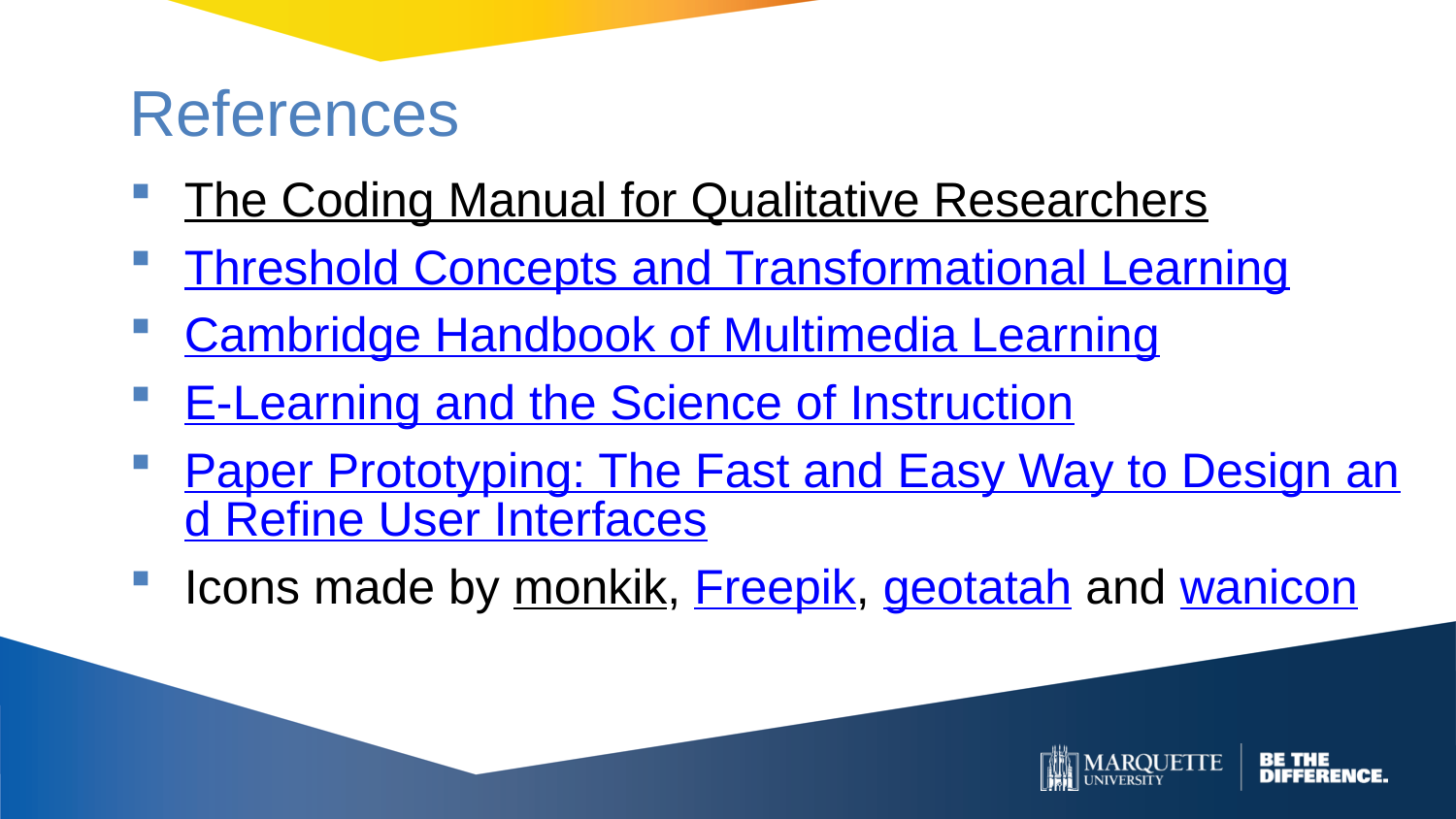

# References
The Coding Manual for Qualitative Researchers
Threshold Concepts and Transformational Learning
Cambridge Handbook of Multimedia Learning
E-Learning and the Science of Instruction
Paper Prototyping: The Fast and Easy Way to Design and Refine User Interfaces
Icons made by monkik, Freepik, geotatah and wanicon